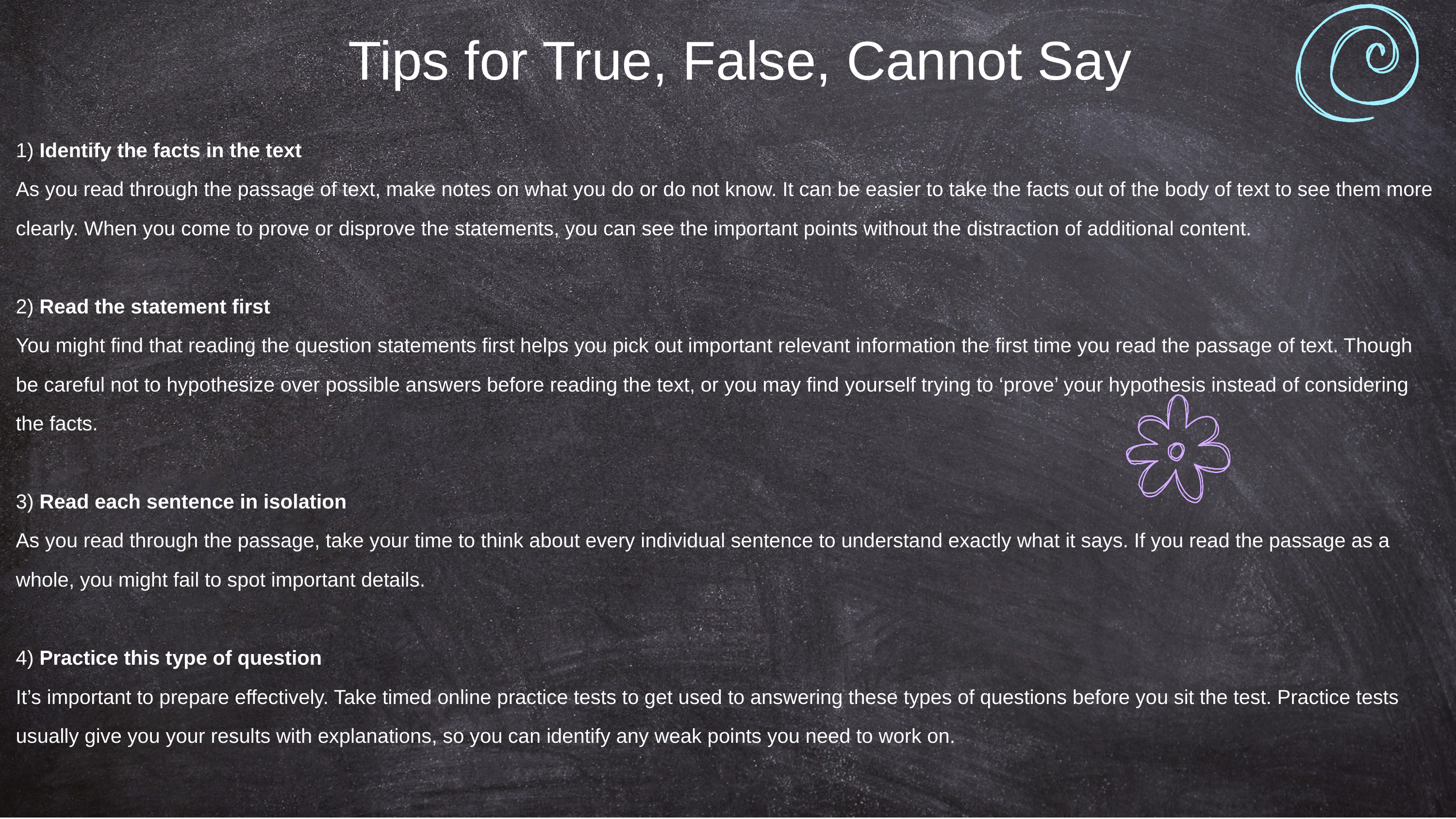

Tips for True, False, Cannot Say
1) Identify the facts in the text
As you read through the passage of text, make notes on what you do or do not know. It can be easier to take the facts out of the body of text to see them more clearly. When you come to prove or disprove the statements, you can see the important points without the distraction of additional content.

2) Read the statement first
You might find that reading the question statements first helps you pick out important relevant information the first time you read the passage of text. Though be careful not to hypothesize over possible answers before reading the text, or you may find yourself trying to ‘prove’ your hypothesis instead of considering the facts.

3) Read each sentence in isolation
As you read through the passage, take your time to think about every individual sentence to understand exactly what it says. If you read the passage as a whole, you might fail to spot important details.

4) Practice this type of question
It’s important to prepare effectively. Take timed online practice tests to get used to answering these types of questions before you sit the test. Practice tests usually give you your results with explanations, so you can identify any weak points you need to work on.